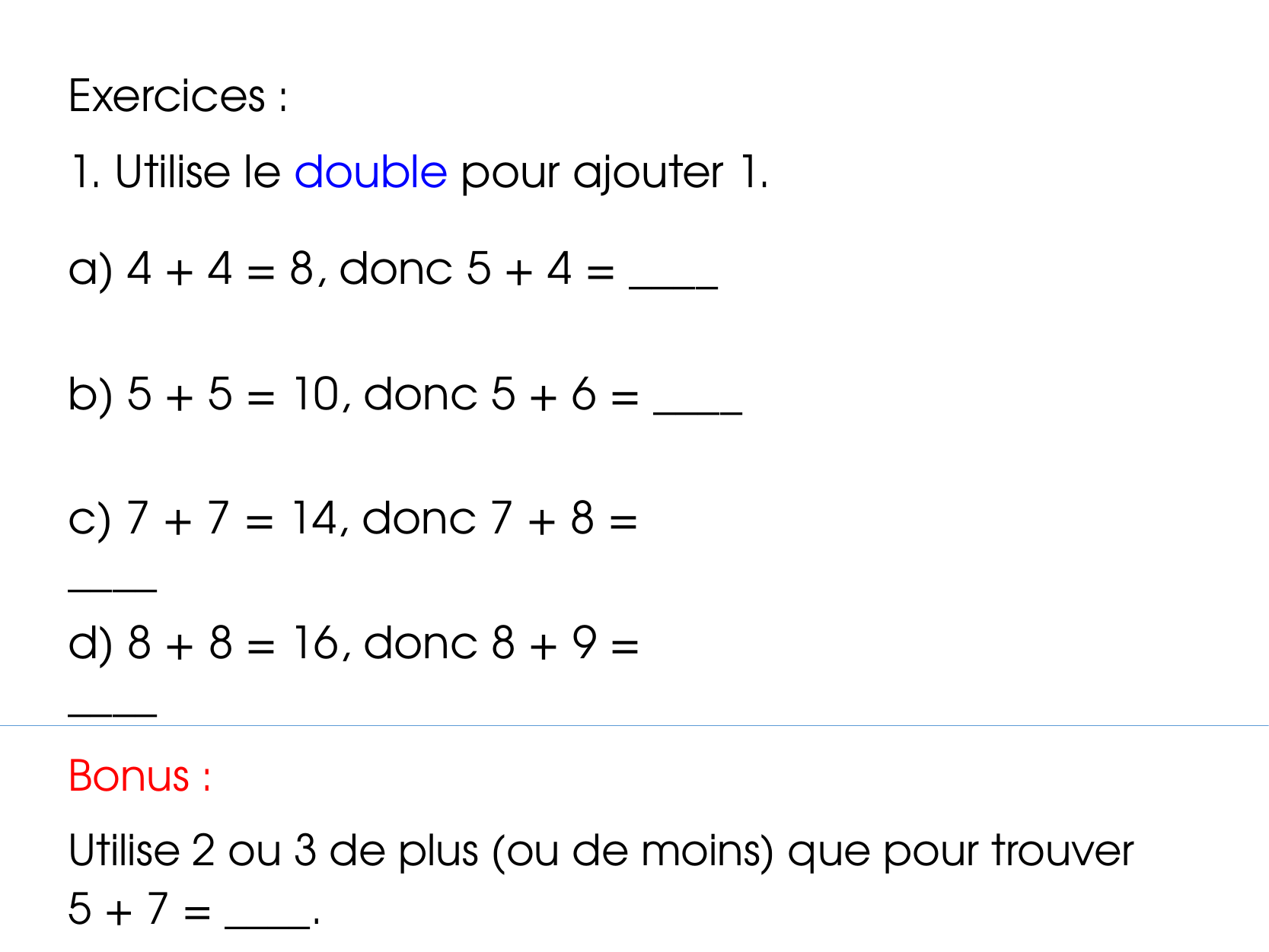

Exercices :
1. Utilise le double pour ajouter 1.
a) 4 + 4 = 8, donc 5 + 4 = ____
b) 5 + 5 = 10, donc 5 + 6 = ____
c) 7 + 7 = 14, donc 7 + 8 = ____
d) 8 + 8 = 16, donc 8 + 9 = ____
Bonus :
Utilise 2 ou 3 de plus (ou de moins) que pour trouver 5 + 7 = ____.